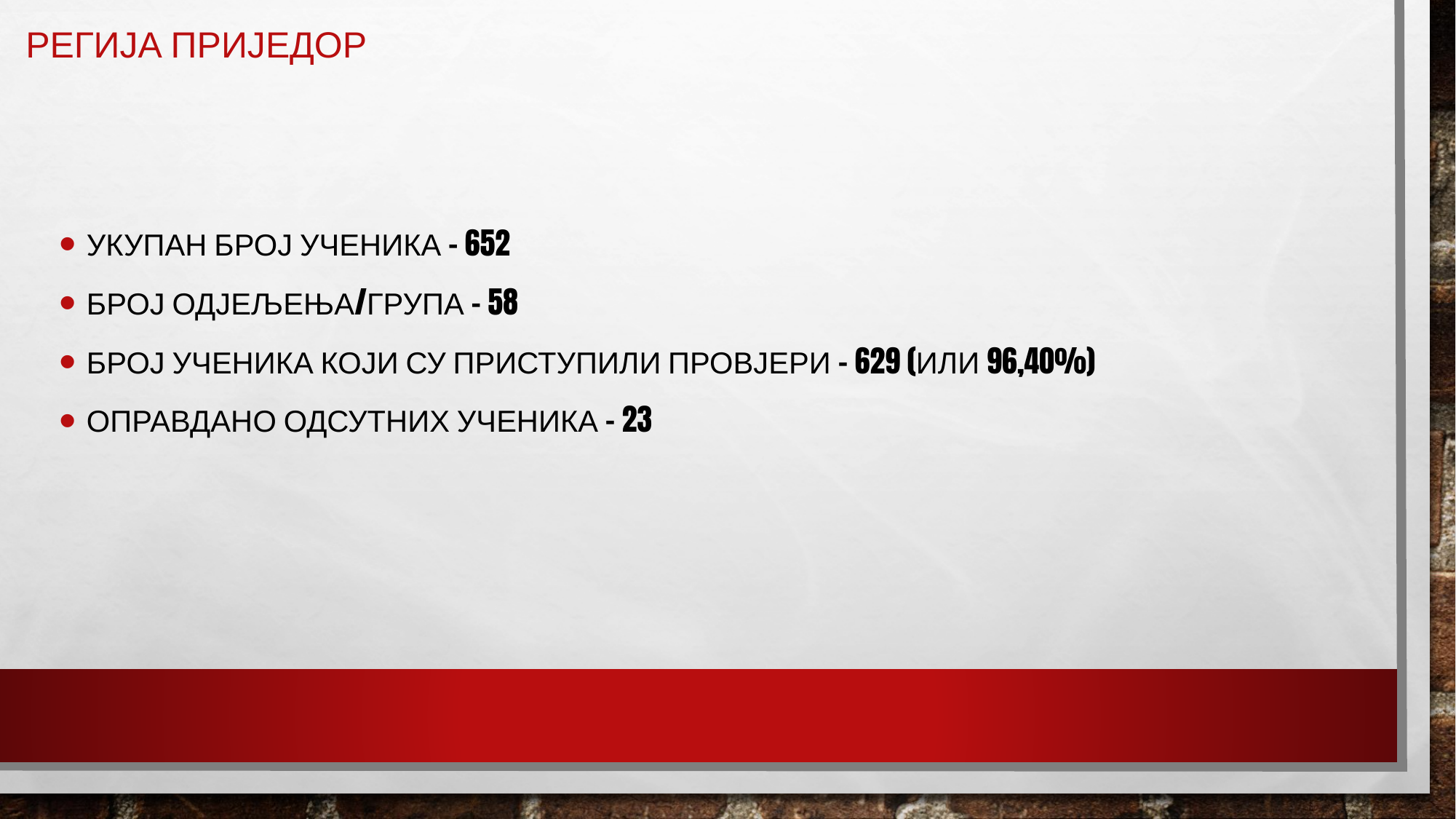

# РЕГИЈА ПРИЈЕДОР
УКУПАН БРОЈ УЧЕНИКА – 652
БРОЈ ОДЈЕЉЕЊА/ГРУПА - 58
БРОЈ УЧЕНИКА КОЈИ СУ ПРИСТУПИЛИ ПРОВЈЕРИ – 629 (ИЛИ 96,40%)
ОПРАВДАНО ОДСУТНИХ УЧЕНИКА – 23